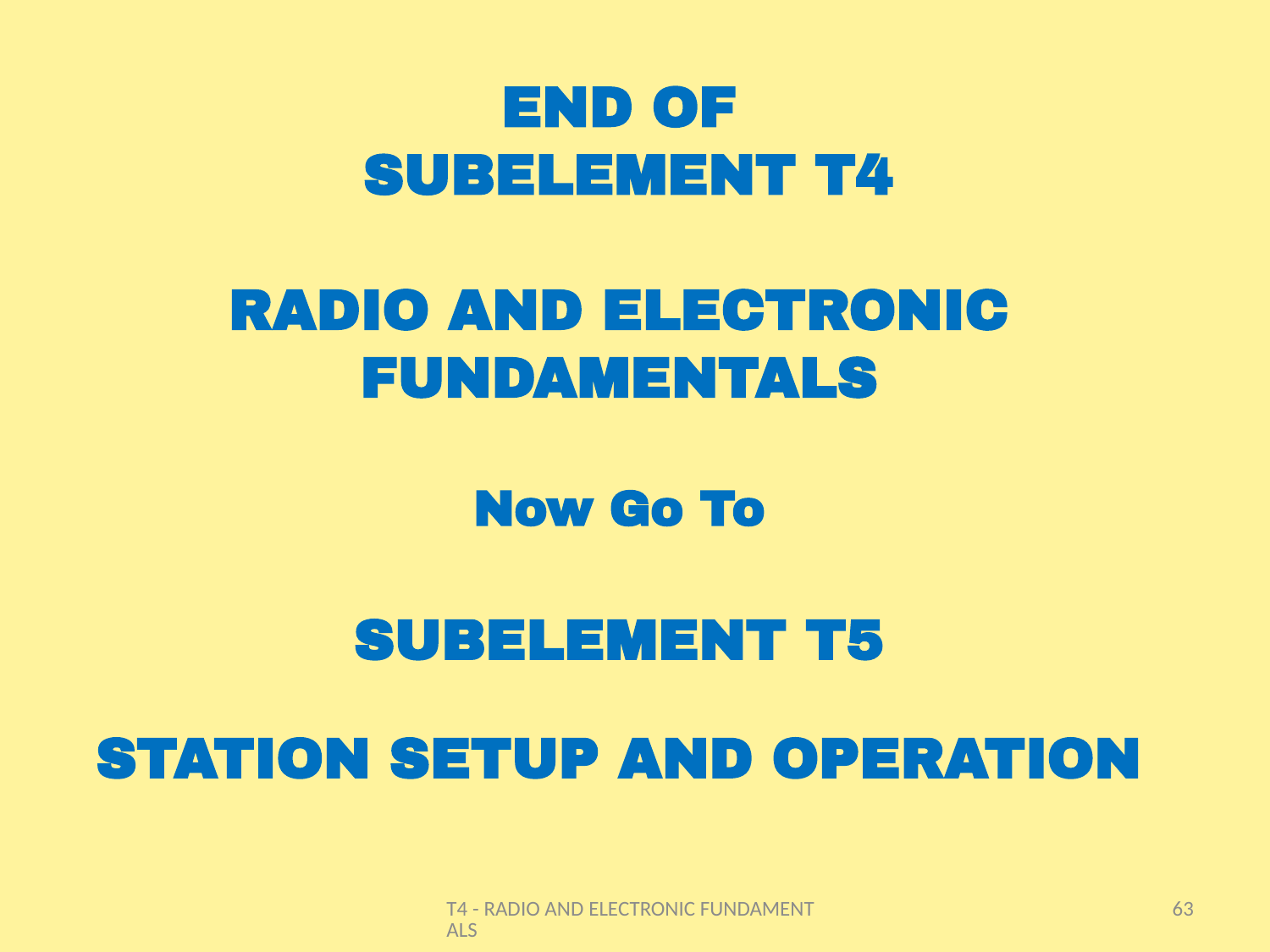

END OF
 SUBELEMENT T4

RADIO AND ELECTRONIC FUNDAMENTALS

Now Go To

SUBELEMENT T5

STATION SETUP AND OPERATION

T4 - RADIO AND ELECTRONIC FUNDAMENTALS
63